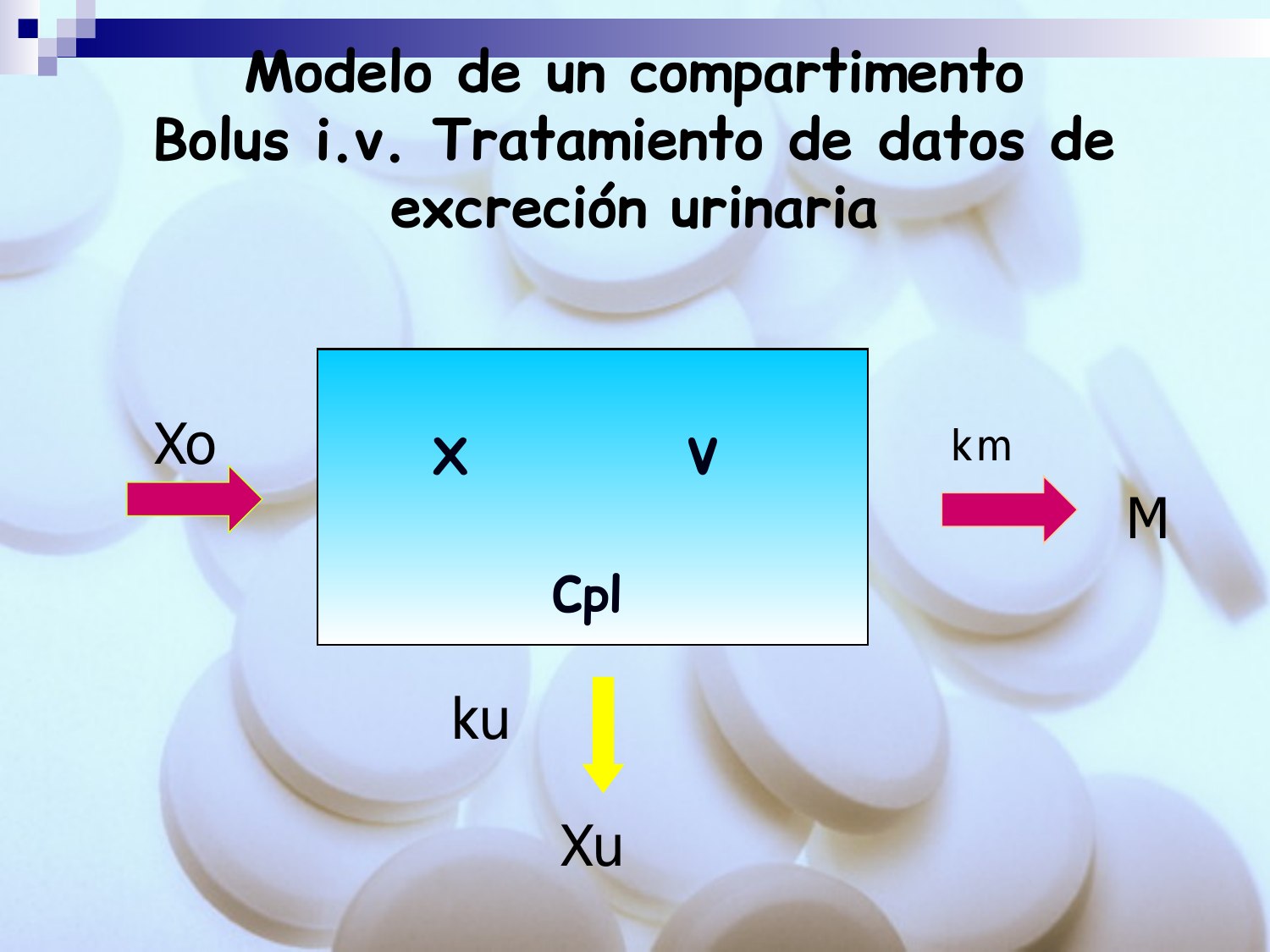

Modelo de un compartimento
Bolus i.v. Tratamiento de datos de excreción urinaria

X		V

Cpl
Xo
km

M
ku

Xu